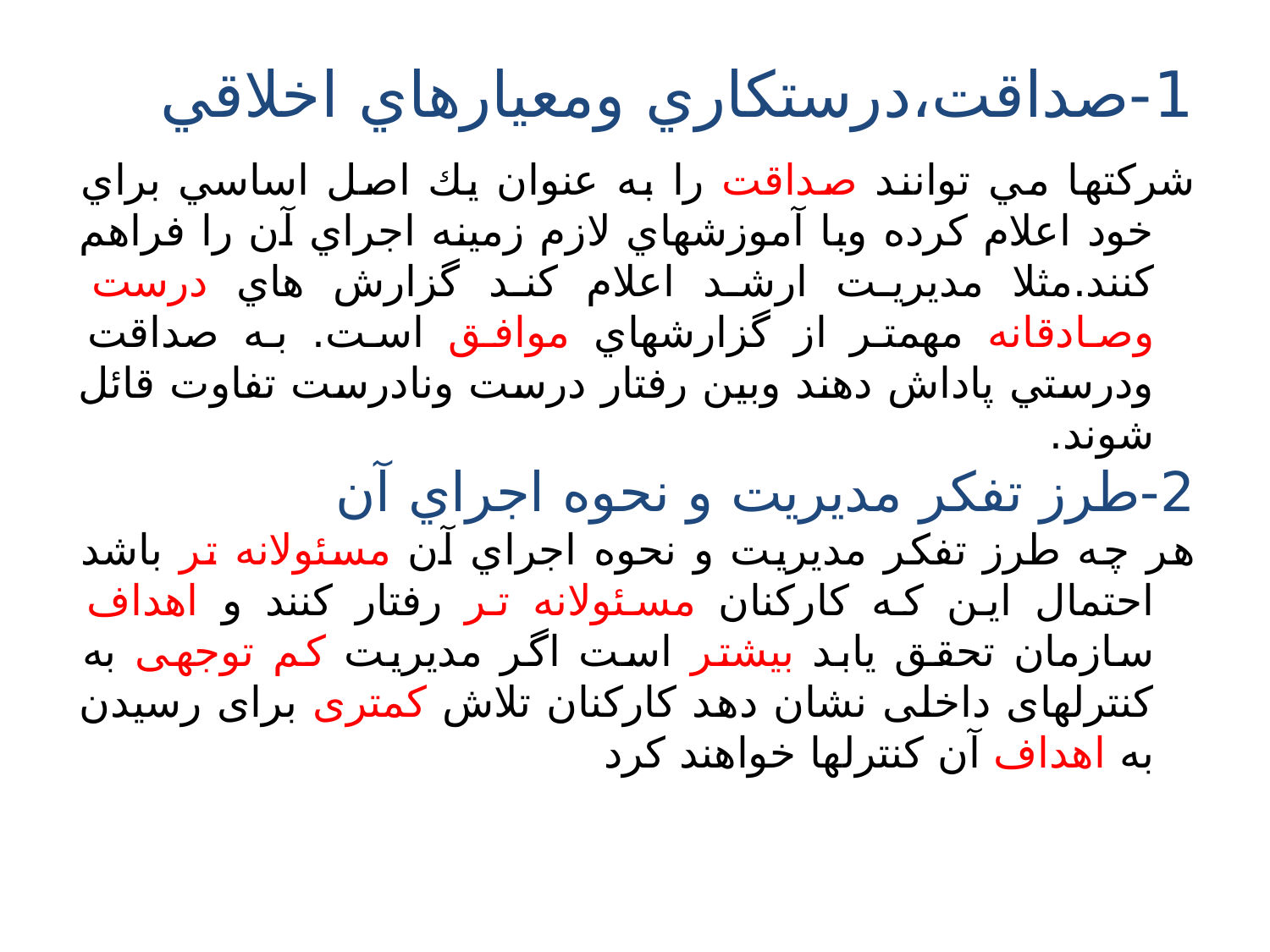

# 1-صداقت،درستكاري ومعيارهاي اخلاقي
شركتها مي توانند صداقت را به عنوان يك اصل اساسي براي خود اعلام كرده وبا آموزشهاي لازم زمينه اجراي آن را فراهم كنند.مثلا مديريت ارشد اعلام كند گزارش هاي درست وصادقانه مهمتر از گزارشهاي موافق است. به صداقت ودرستي پاداش دهند وبين رفتار درست ونادرست تفاوت قائل شوند.
2-طرز تفكر مديريت و نحوه اجراي آن
هر چه طرز تفكر مديريت و نحوه اجراي آن مسئولانه تر باشد احتمال این که کارکنان مسئولانه تر رفتار کنند و اهداف سازمان تحقق یابد بیشتر است اگر مدیریت کم توجهی به کنترلهای داخلی نشان دهد کارکنان تلاش کمتری برای رسیدن به اهداف آن کنترلها خواهند کرد